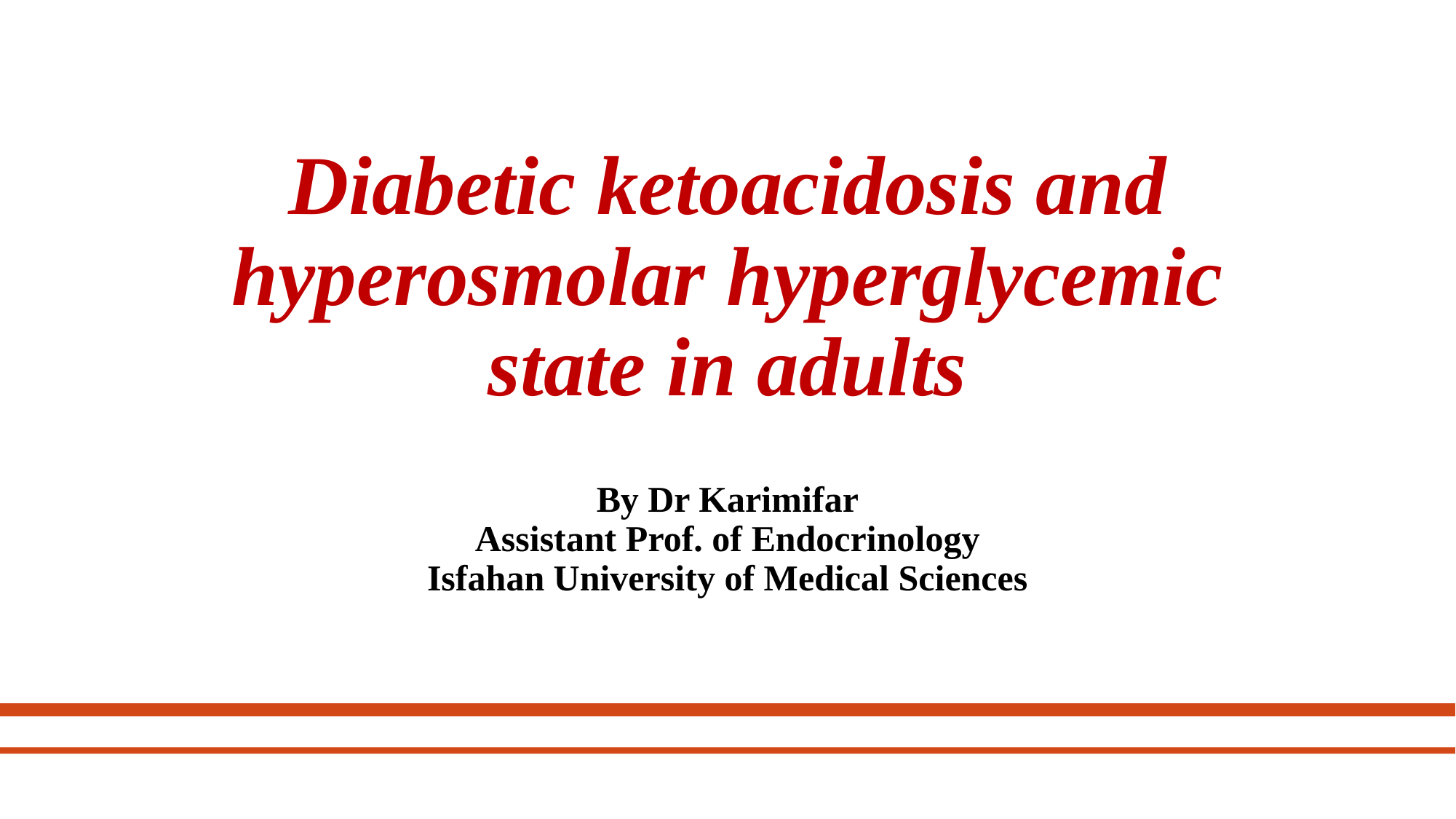

# Diabetic ketoacidosis and hyperosmolar hyperglycemic state in adults
By Dr Karimifar
Assistant Prof. of Endocrinology
Isfahan University of Medical Sciences